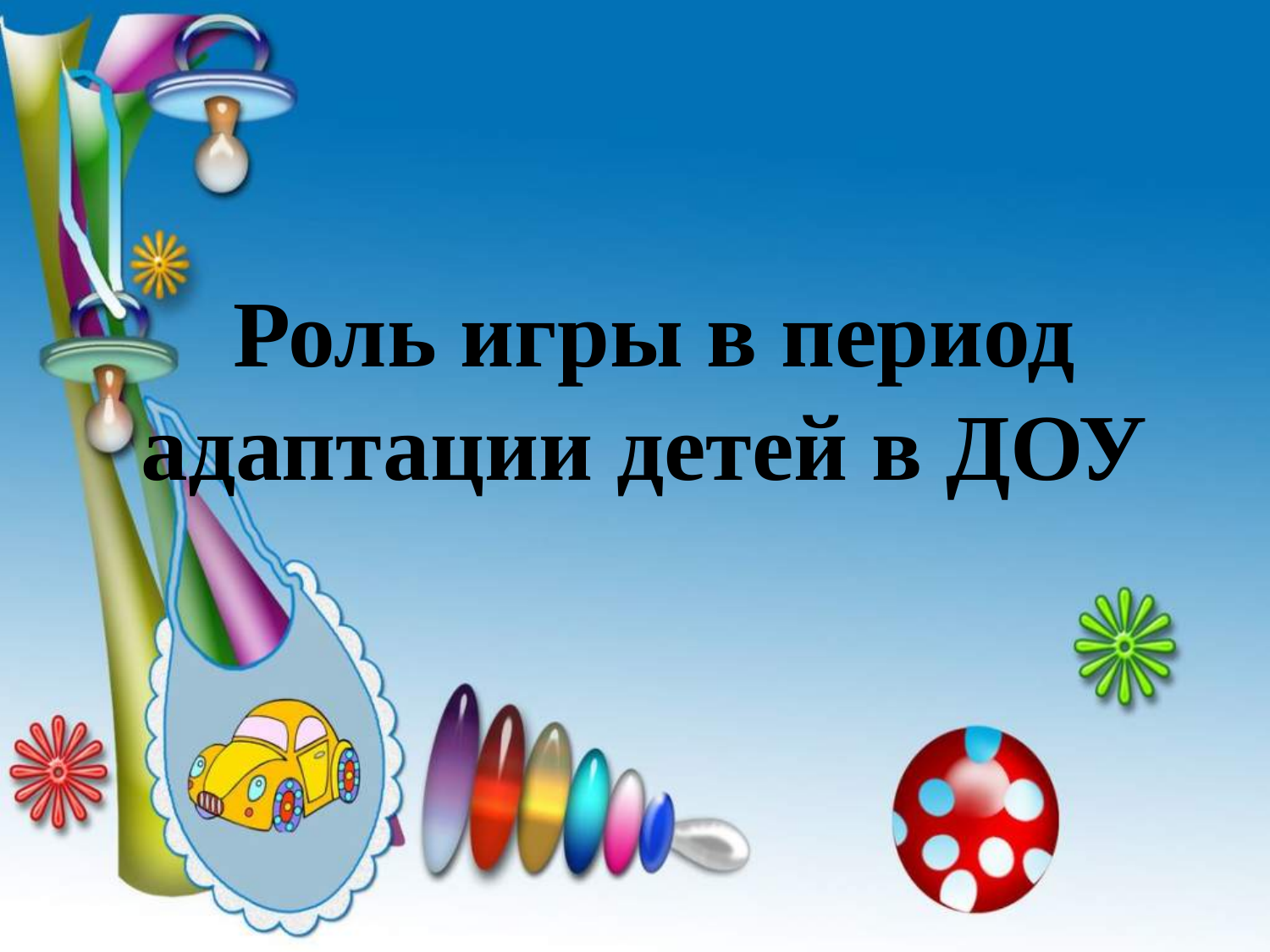

# Роль игры в период адаптации детей в ДОУ